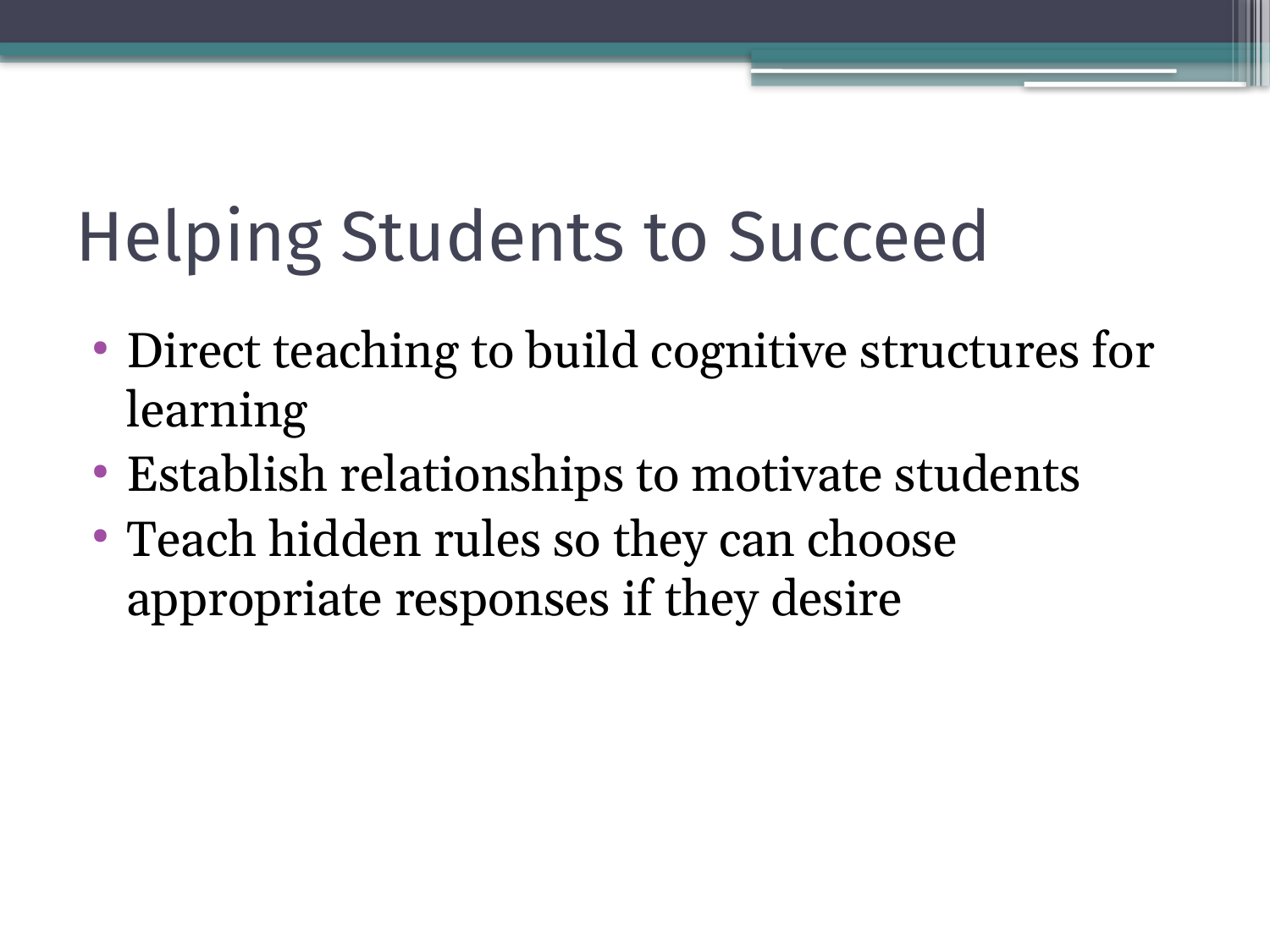

# Helping Students to Succeed
Direct teaching to build cognitive structures for learning
Establish relationships to motivate students
Teach hidden rules so they can choose appropriate responses if they desire